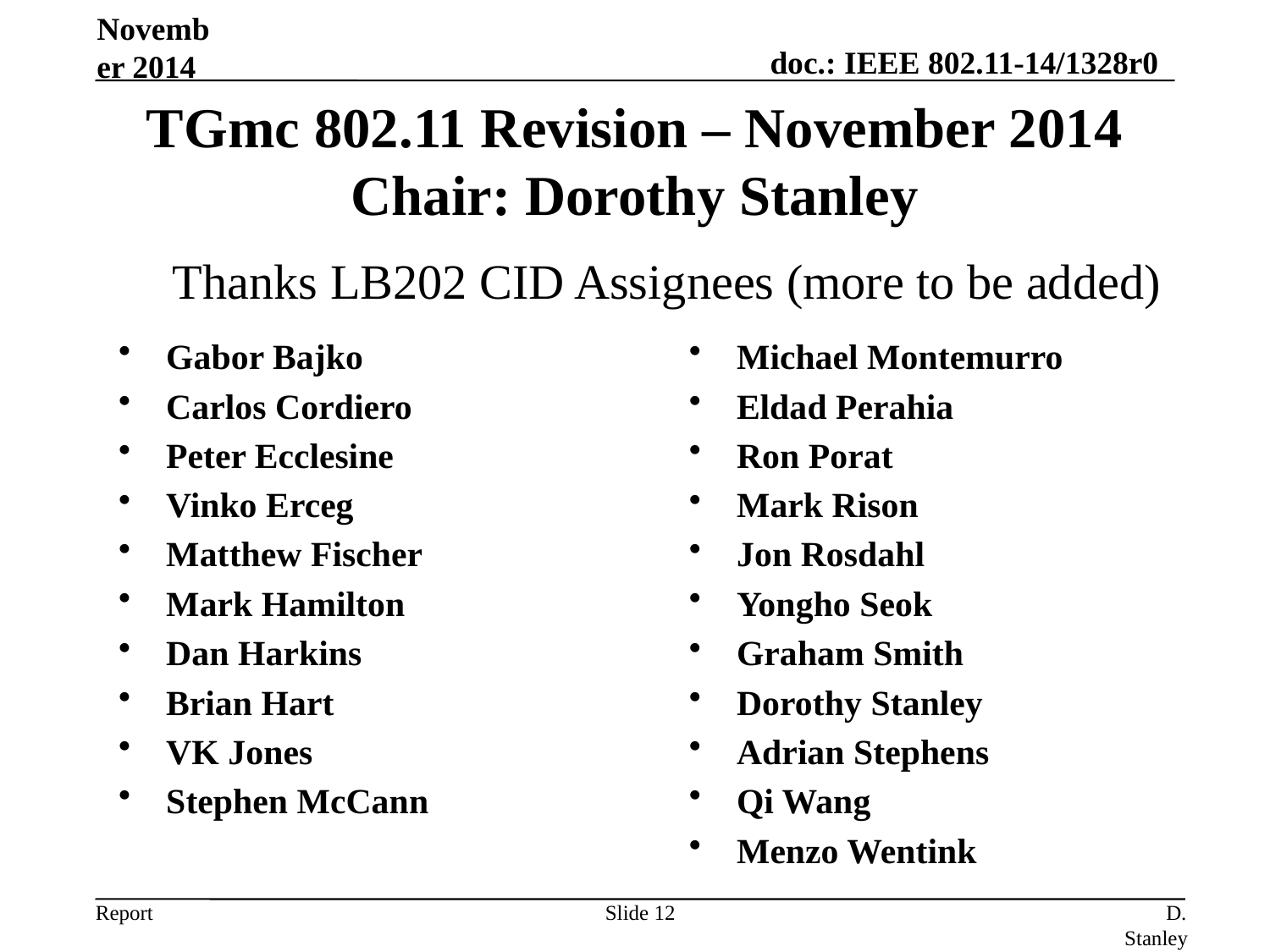

November 2014
# TGmc 802.11 Revision – November 2014 Chair: Dorothy Stanley
Thanks LB202 CID Assignees (more to be added)
Gabor Bajko
Carlos Cordiero
Peter Ecclesine
Vinko Erceg
Matthew Fischer
Mark Hamilton
Dan Harkins
Brian Hart
VK Jones
Stephen McCann

Michael Montemurro
Eldad Perahia
Ron Porat
Mark Rison
Jon Rosdahl
Yongho Seok
Graham Smith
Dorothy Stanley
Adrian Stephens
Qi Wang
Menzo Wentink

Slide 12
D. Stanley, Aruba Networks